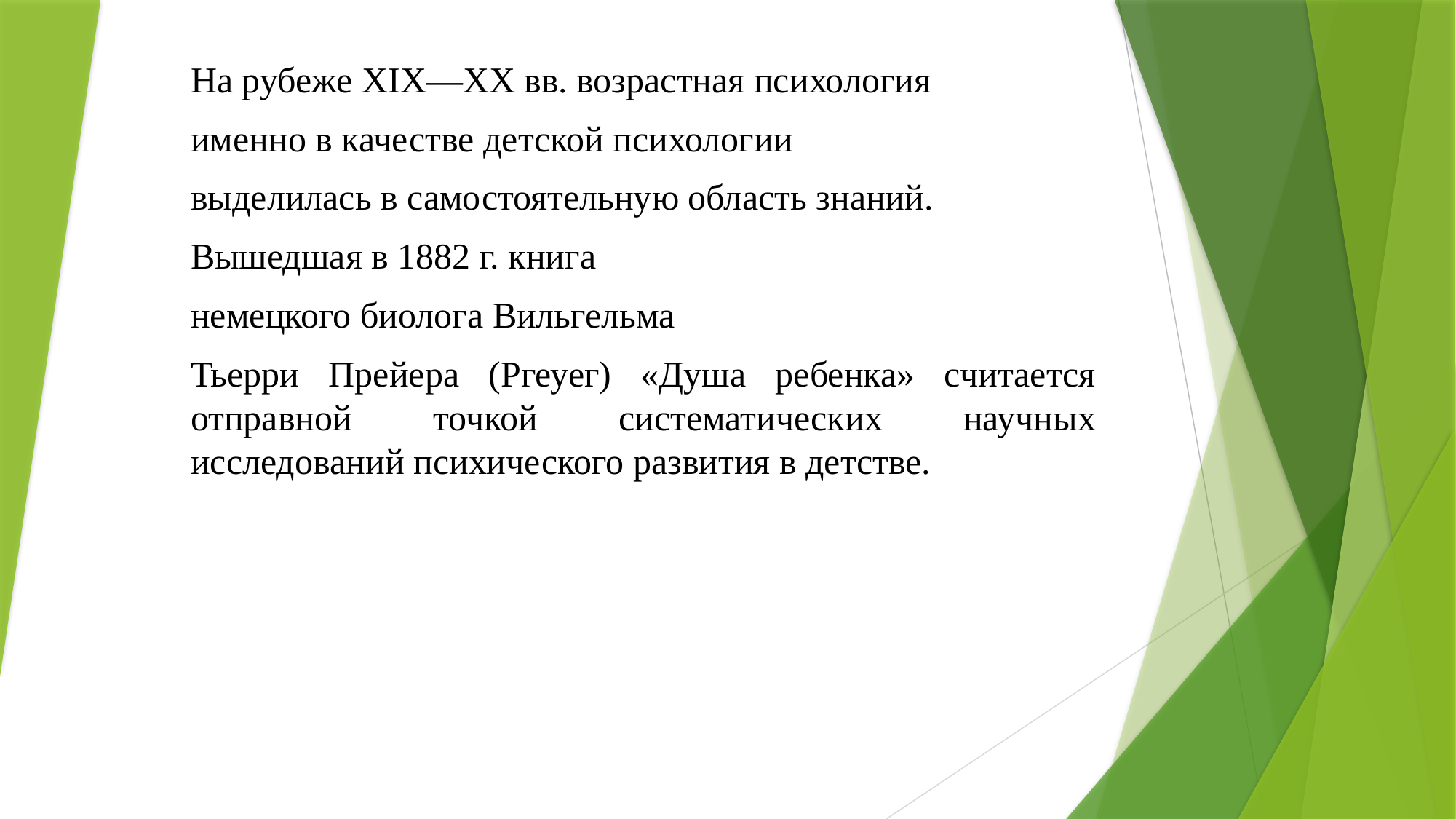

На рубеже XIX—XX вв. возрастная психология
именно в качестве детской психологии
выделилась в самостоятельную область знаний.
Вышедшая в 1882 г. книга
немецкого биолога Вильгельма
Тьерри Прейера (Ргеуег) «Душа ребенка» считается отправной точкой систематических научных исследований психического развития в детстве.